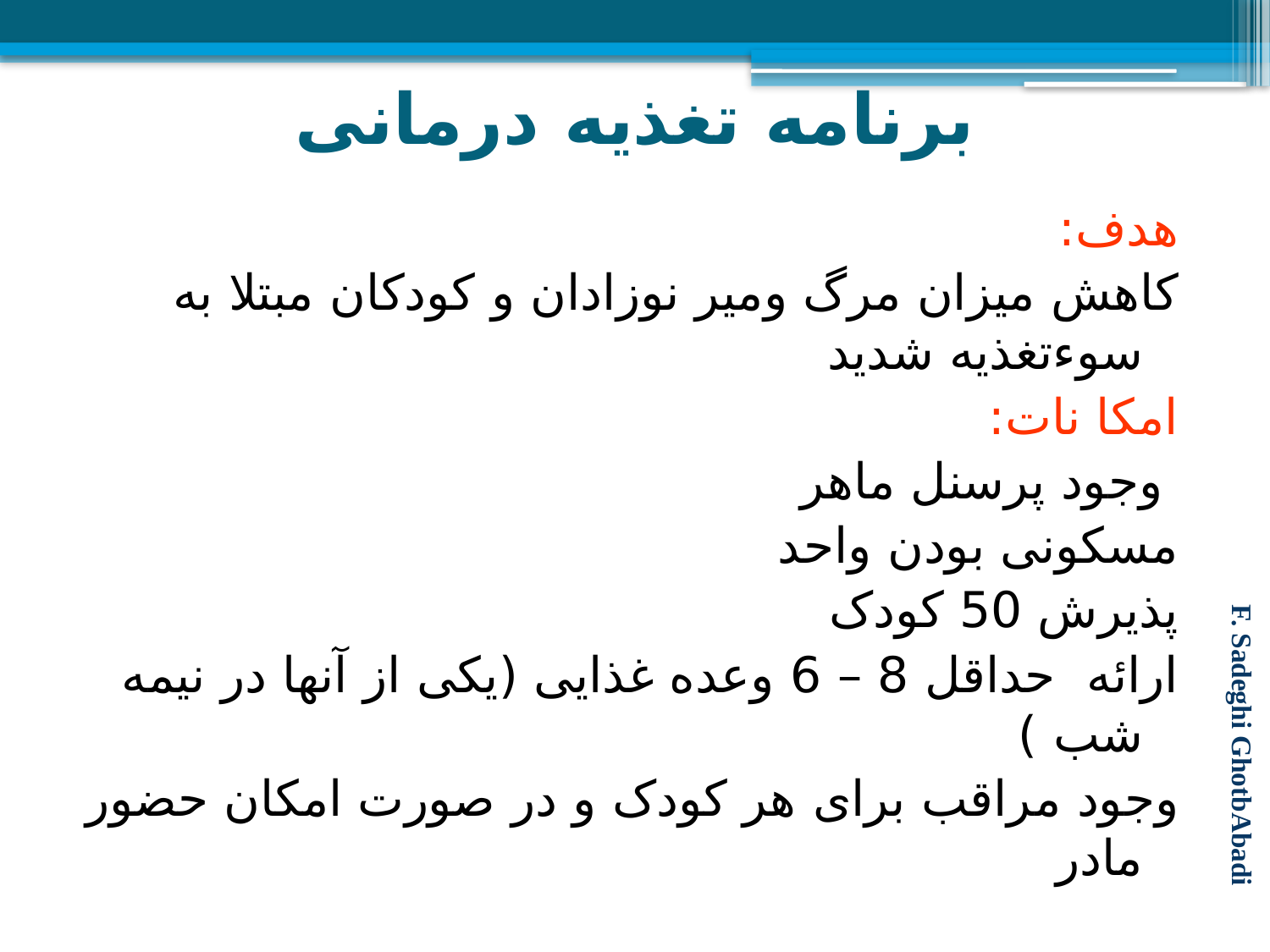

# برنامه تغذیه درمانی
هدف:
کاهش میزان مرگ ومیر نوزادان و کودکان مبتلا به سوءتغذیه شدید
امکا نات:
 وجود پرسنل ماهر
مسکونی بودن واحد
پذیرش 50 کودک
ارائه  حداقل 8 – 6 وعده غذایی (یکی از آنها در نیمه شب )
وجود مراقب برای هر کودک و در صورت امکان حضور مادر